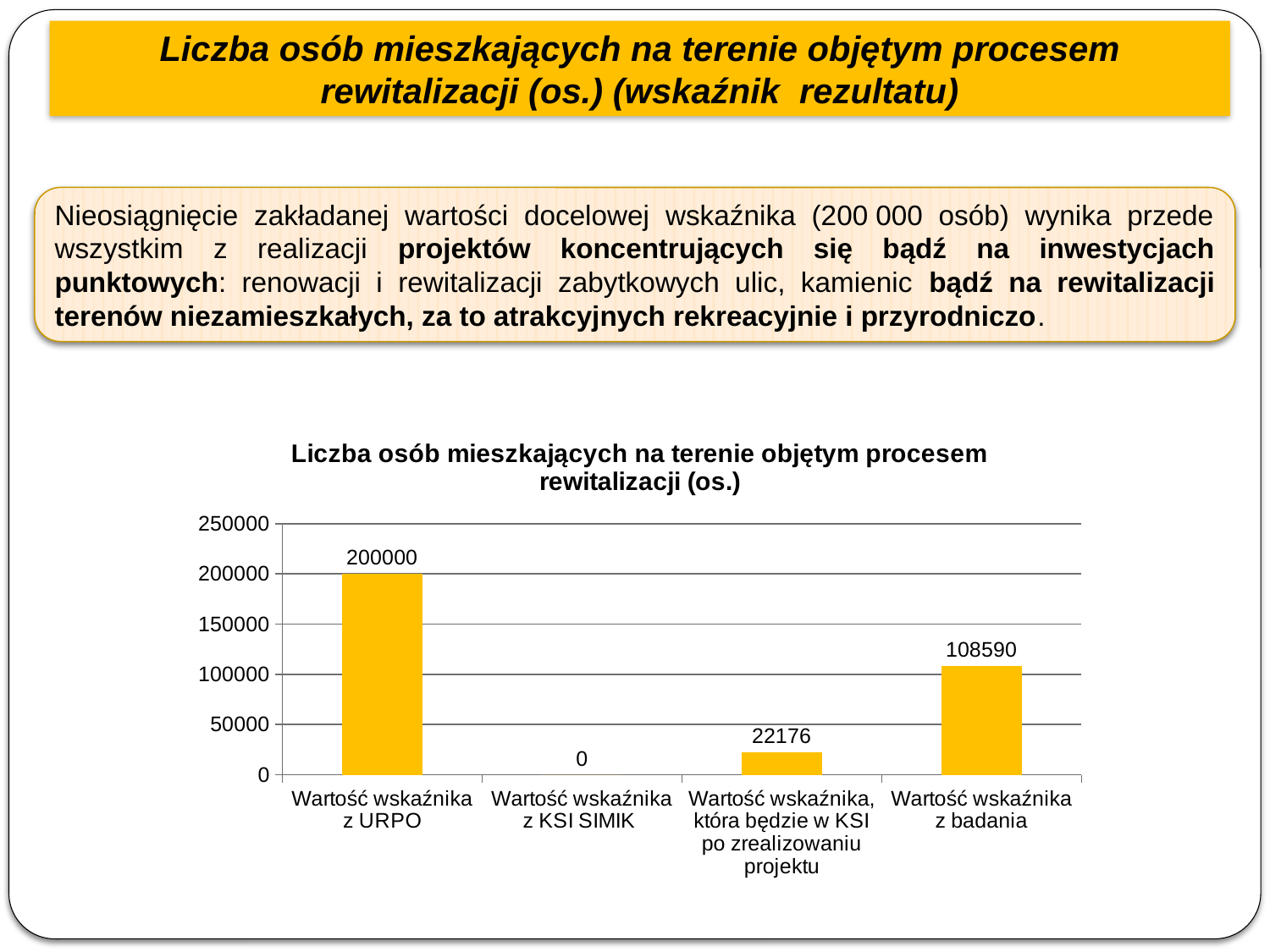

Liczba osób mieszkających na terenie objętym procesem rewitalizacji (os.) (wskaźnik  rezultatu)
Nieosiągnięcie zakładanej wartości docelowej wskaźnika (200 000 osób) wynika przede wszystkim z realizacji projektów koncentrujących się bądź na inwestycjach punktowych: renowacji i rewitalizacji zabytkowych ulic, kamienic bądź na rewitalizacji terenów niezamieszkałych, za to atrakcyjnych rekreacyjnie i przyrodniczo.

### Chart: Liczba osób mieszkających na terenie objętym procesem rewitalizacji (os.)

| Category | Liczba osób mieszkających na terenie objętym procesem rewitalizacji (osoby) |
|---|---|
| Wartość wskaźnika z URPO | 200000.0 |
| Wartość wskaźnika z KSI SIMIK  | 0.0 |
| Wartość wskaźnika, która będzie w KSI po zrealizowaniu projektu | 22176.0 |
| Wartość wskaźnika z badania | 108590.0 |